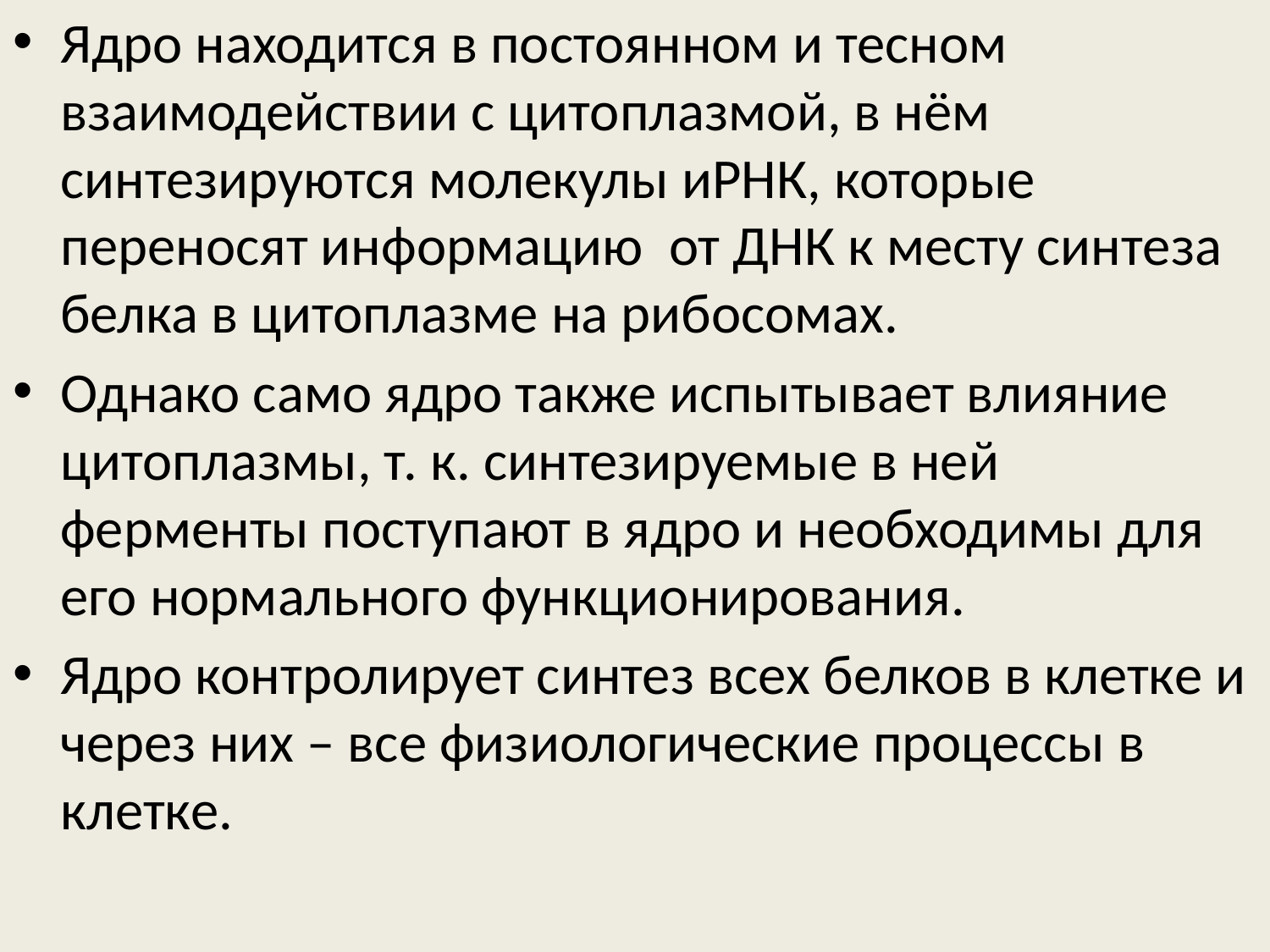

Ядро находится в постоянном и тесном взаимодействии с цитоплазмой, в нём синтезируются молекулы иРНК, которые переносят информацию  от ДНК к месту синтеза белка в цитоплазме на рибосомах.
Однако само ядро также испытывает влияние цитоплазмы, т. к. синтезируемые в ней ферменты поступают в ядро и необходимы для его нормального функционирования.
Ядро контролирует синтез всех белков в клетке и через них – все физиологические процессы в клетке.